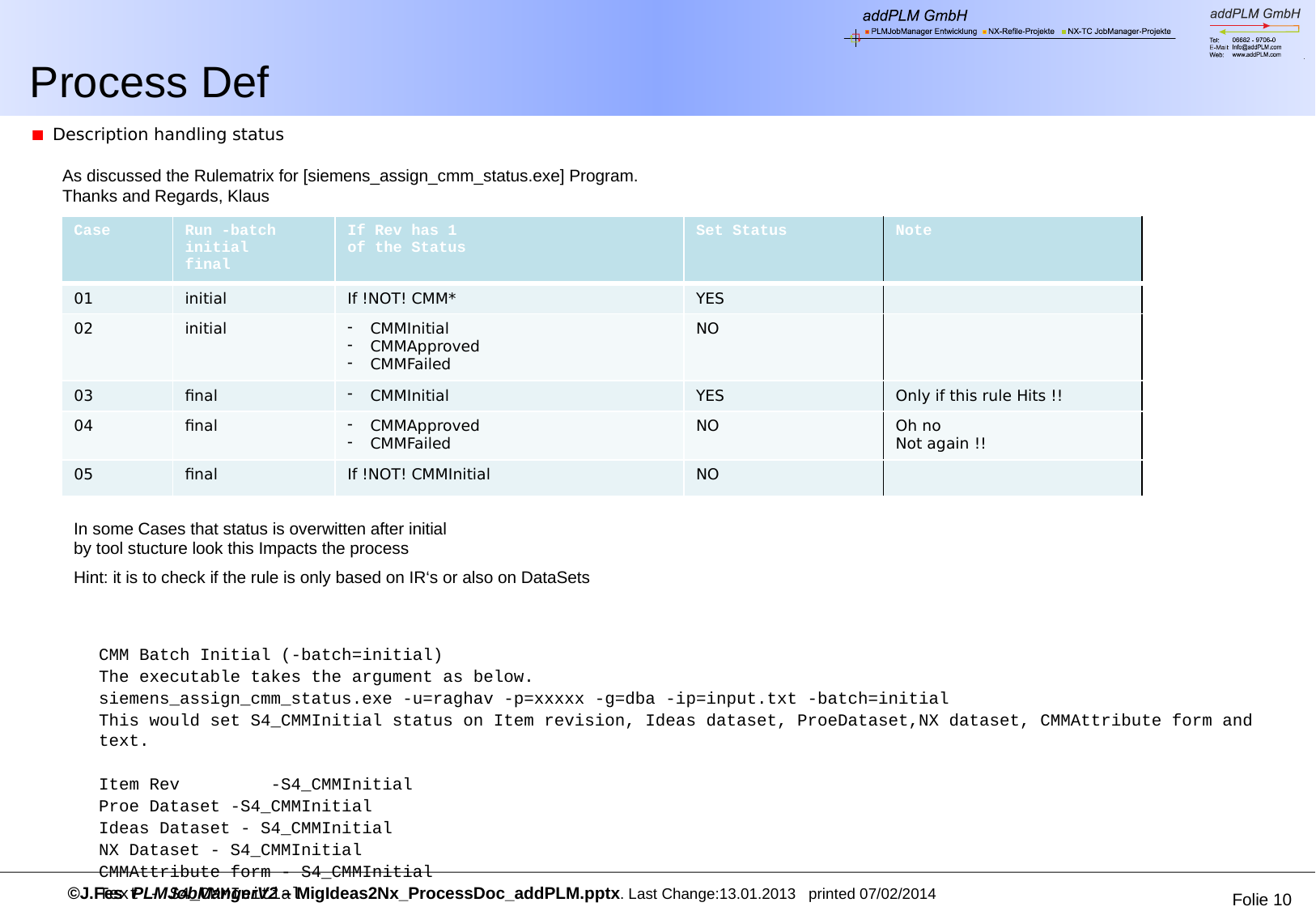

# Process Def
Description handling status
As discussed the Rulematrix for [siemens_assign_cmm_status.exe] Program. Thanks and Regards, Klaus
| Case | Run -batch initial final | If Rev has 1 of the Status | Set Status | Note |
| --- | --- | --- | --- | --- |
| 01 | initial | If !NOT! CMM\* | YES |  |
| 02 | initial | CMMInitial CMMApproved CMMFailed | NO |  |
| 03 | final | CMMInitial | YES | Only if this rule Hits !! |
| 04 | final | CMMApproved CMMFailed | NO | Oh no Not again !! |
| 05 | final | If !NOT! CMMInitial | NO |  |
In some Cases that status is overwitten after initial
by tool stucture look this Impacts the process
Hint: it is to check if the rule is only based on IR‘s or also on DataSets
CMM Batch Initial (-batch=initial)
The executable takes the argument as below.
siemens_assign_cmm_status.exe -u=raghav -p=xxxxx -g=dba -ip=input.txt -batch=initial
This would set S4_CMMInitial status on Item revision, Ideas dataset, ProeDataset,NX dataset, CMMAttribute form and text.

Item Rev         -S4_CMMInitial
Proe Dataset -S4_CMMInitial
Ideas Dataset - S4_CMMInitial
NX Dataset - S4_CMMInitial
CMMAttribute form - S4_CMMInitial
Text - S4_CMMInitial

CMM Batch Final (-batch=final)
The executable takes the argument as below.
siemens_assign_cmm_status.exe -u=raghav -p=xxxxx -g=dba -ip=input.txt -batch=final
This would set S4_CMMInitial, S4_CMMApproved,S4_CMMFailed  based on value of “report status” attribute on the CMMAttribute form on Item revision, Ideas dataset, ProeDataset,NX dataset, CMMAttribute form and text
 CMM Failure
·         Item Rev         -S4_CMMFailed
·         Proe Dataset - S4_CMMInitial
·         Ideas Dataset - S4_CMMInitial
·         NX Dataset - S4_CMMFailed
·         CMMAttribute form - S4_CMMFailed
·         Text - S4_CMMFailed

CMM Success
·         Item Rev         - S4_CMMApproved
·         Proe Dataset -  S4_CMMApproved
·         Ideas Dataset -  S4_CMMApproved
·         NX Dataset -  S4_CMMApproved
·         CMMAttribute form -  S4_CMMApproved
·         Text -  S4_CMMApproved
Folie 10